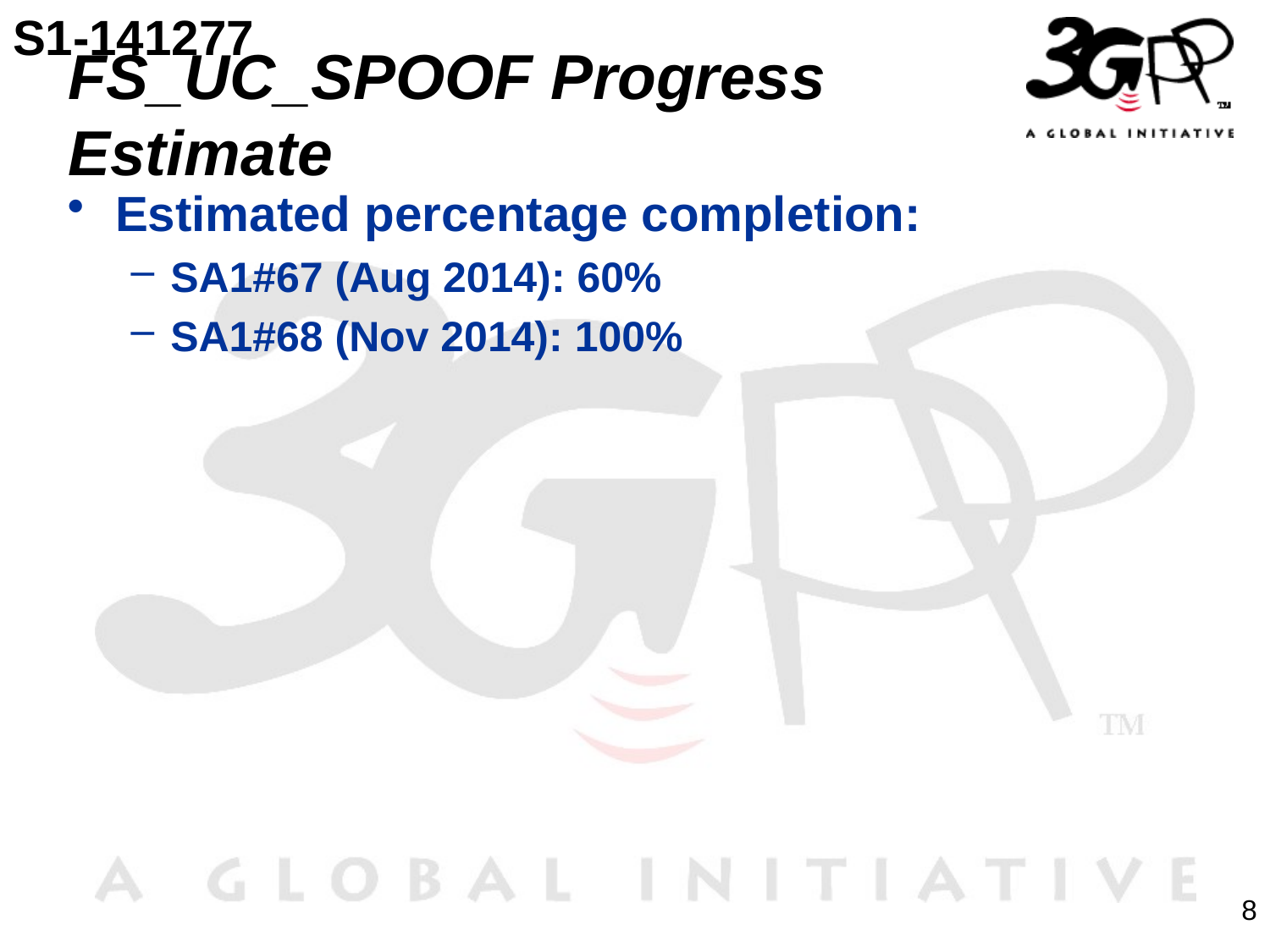

S1-141277
# FS_UC_SPOOF Progress Estimate
Estimated percentage completion:
SA1#67 (Aug 2014): 60%
SA1#68 (Nov 2014): 100%
8